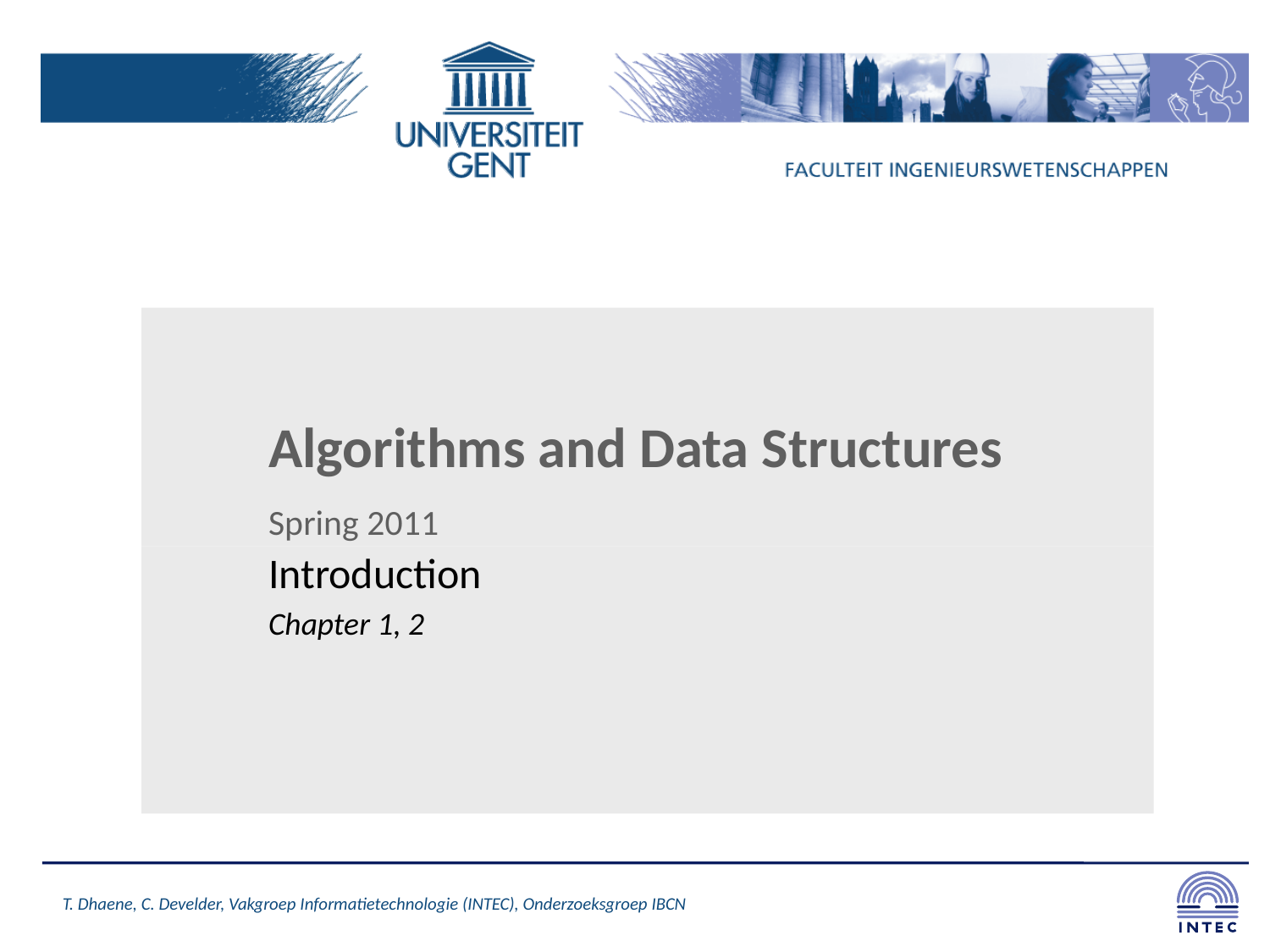

# Algorithms and Data Structures Spring 2011
	Introduction
	Chapter 1, 2
T. Dhaene, C. Develder, Vakgroep Informatietechnologie (INTEC), Onderzoeksgroep IBCN